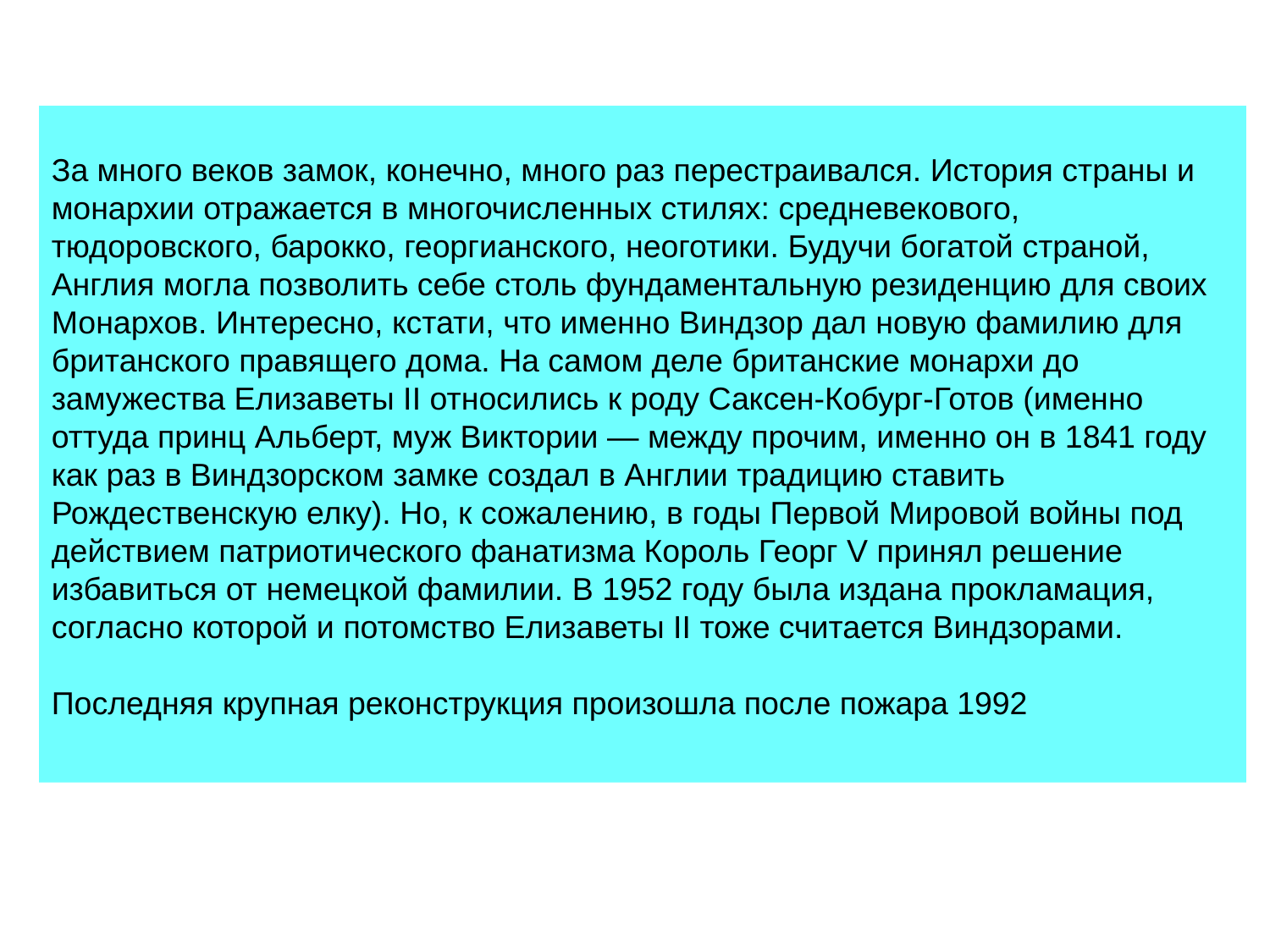

За много веков замок, конечно, много раз перестраивался. История страны и монархии отражается в многочисленных стилях: средневекового, тюдоровского, барокко, георгианского, неоготики. Будучи богатой страной, Англия могла позволить себе столь фундаментальную резиденцию для своих Монархов. Интересно, кстати, что именно Виндзор дал новую фамилию для британского правящего дома. На самом деле британские монархи до замужества Елизаветы II относились к роду Саксен-Кобург-Готов (именно оттуда принц Альберт, муж Виктории — между прочим, именно он в 1841 году как раз в Виндзорском замке создал в Англии традицию ставить Рождественскую елку). Но, к сожалению, в годы Первой Мировой войны под действием патриотического фанатизма Король Георг V принял решение избавиться от немецкой фамилии. В 1952 году была издана прокламация, согласно которой и потомство Елизаветы II тоже считается Виндзорами.

Последняя крупная реконструкция произошла после пожара 1992